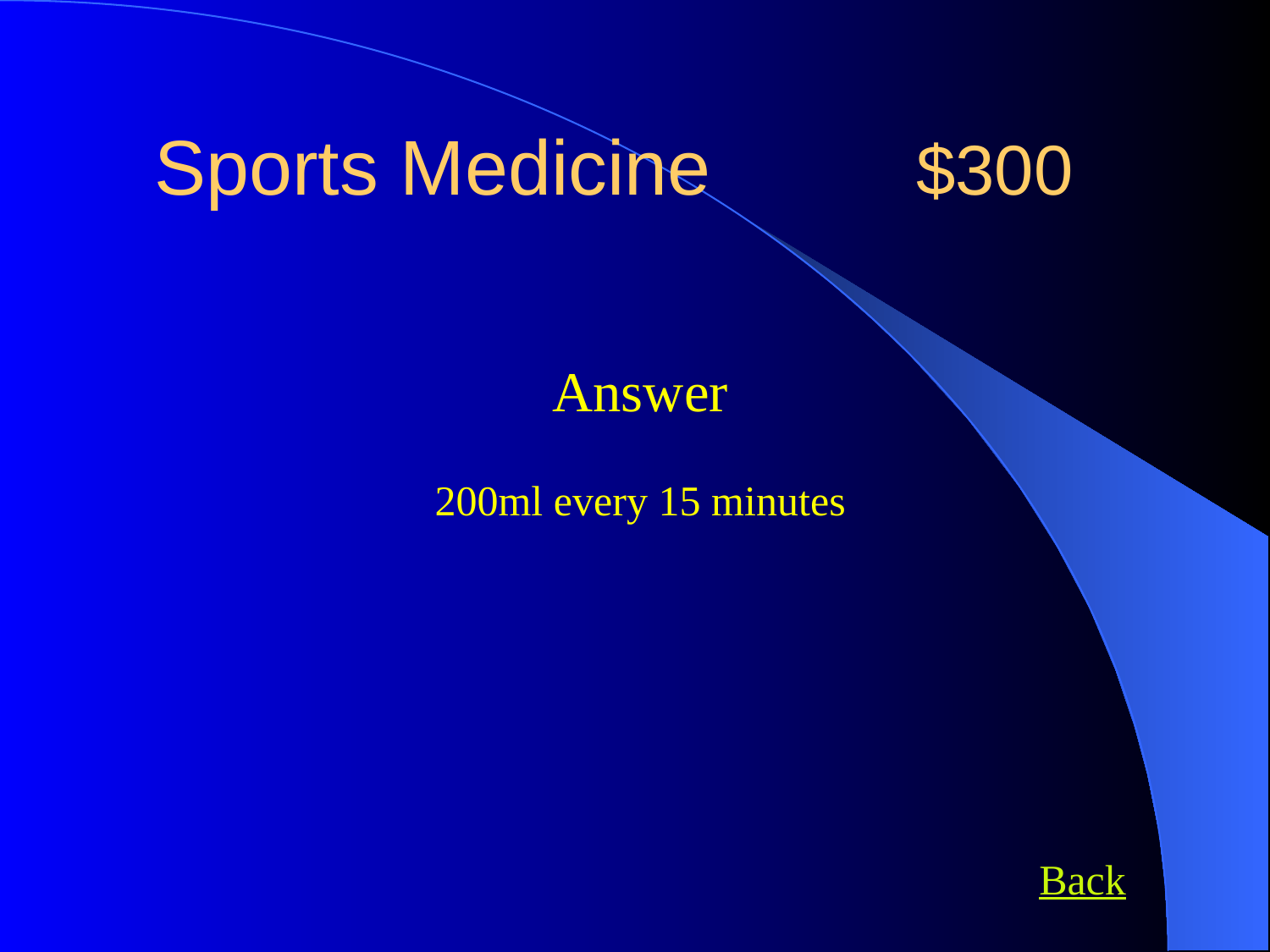

Sports Medicine 		$300
Answer

200ml every 15 minutes

Back